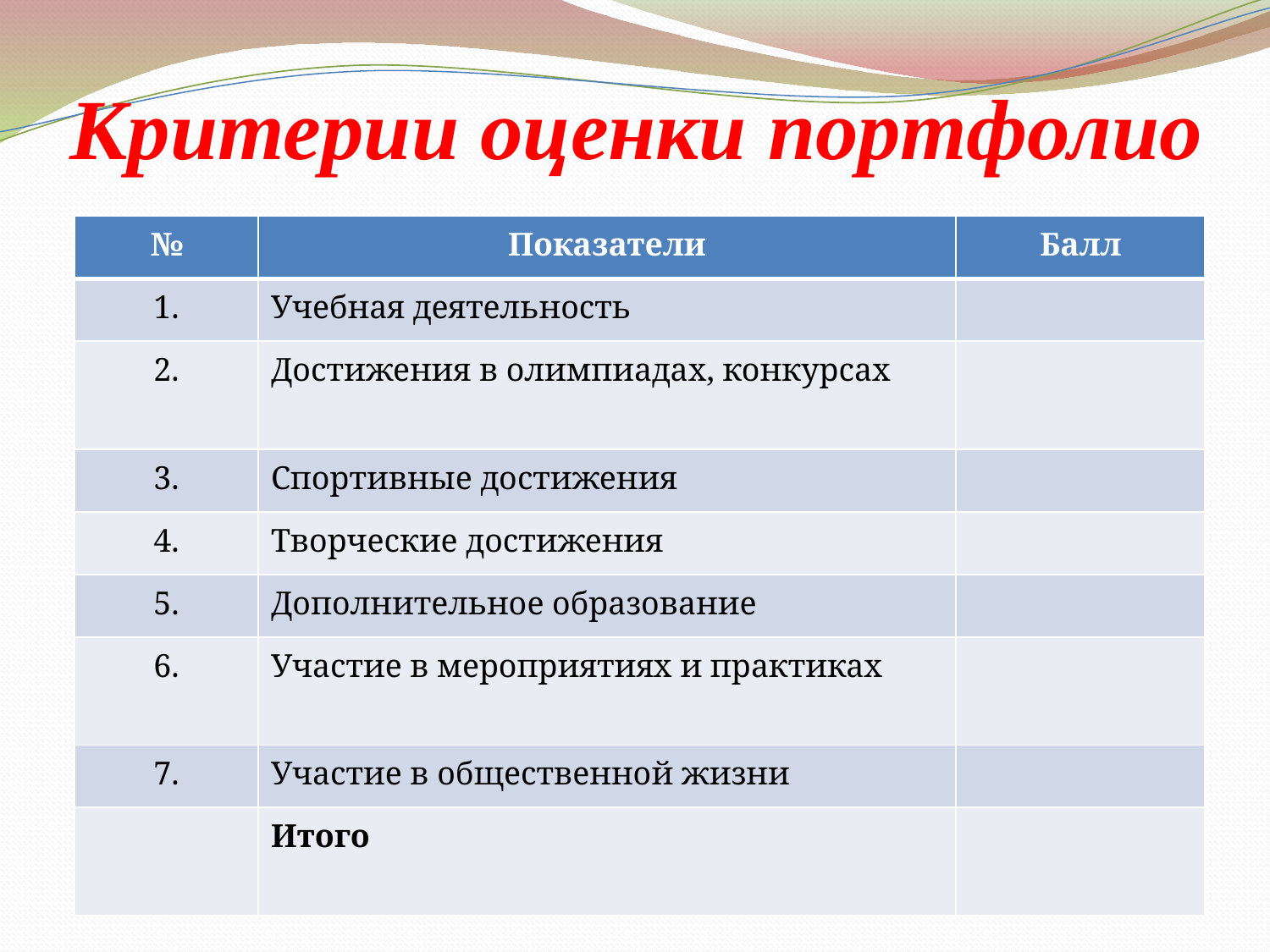

# Критерии оценки портфолио
| № | Показатели | Балл |
| --- | --- | --- |
| 1. | Учебная деятельность |  |
| 2. | Достижения в олимпиадах, конкурсах |  |
| 3. | Спортивные достижения |  |
| 4. | Творческие достижения |  |
| 5. | Дополнительное образование |  |
| 6. | Участие в мероприятиях и практиках |  |
| 7. | Участие в общественной жизни |  |
|  | Итого |  |